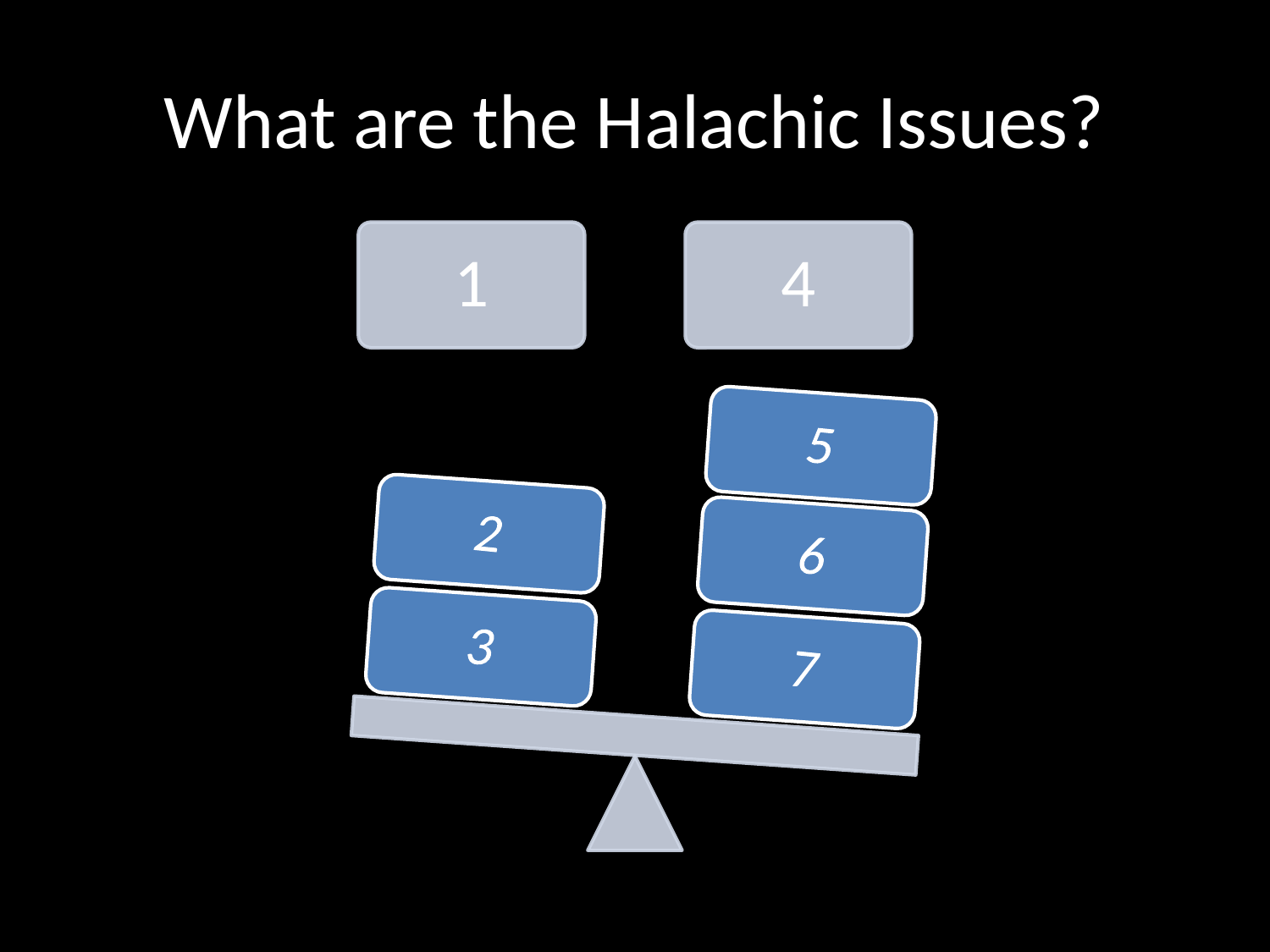

# What are the Halachic Issues?
1
4
7
6
5
3
2